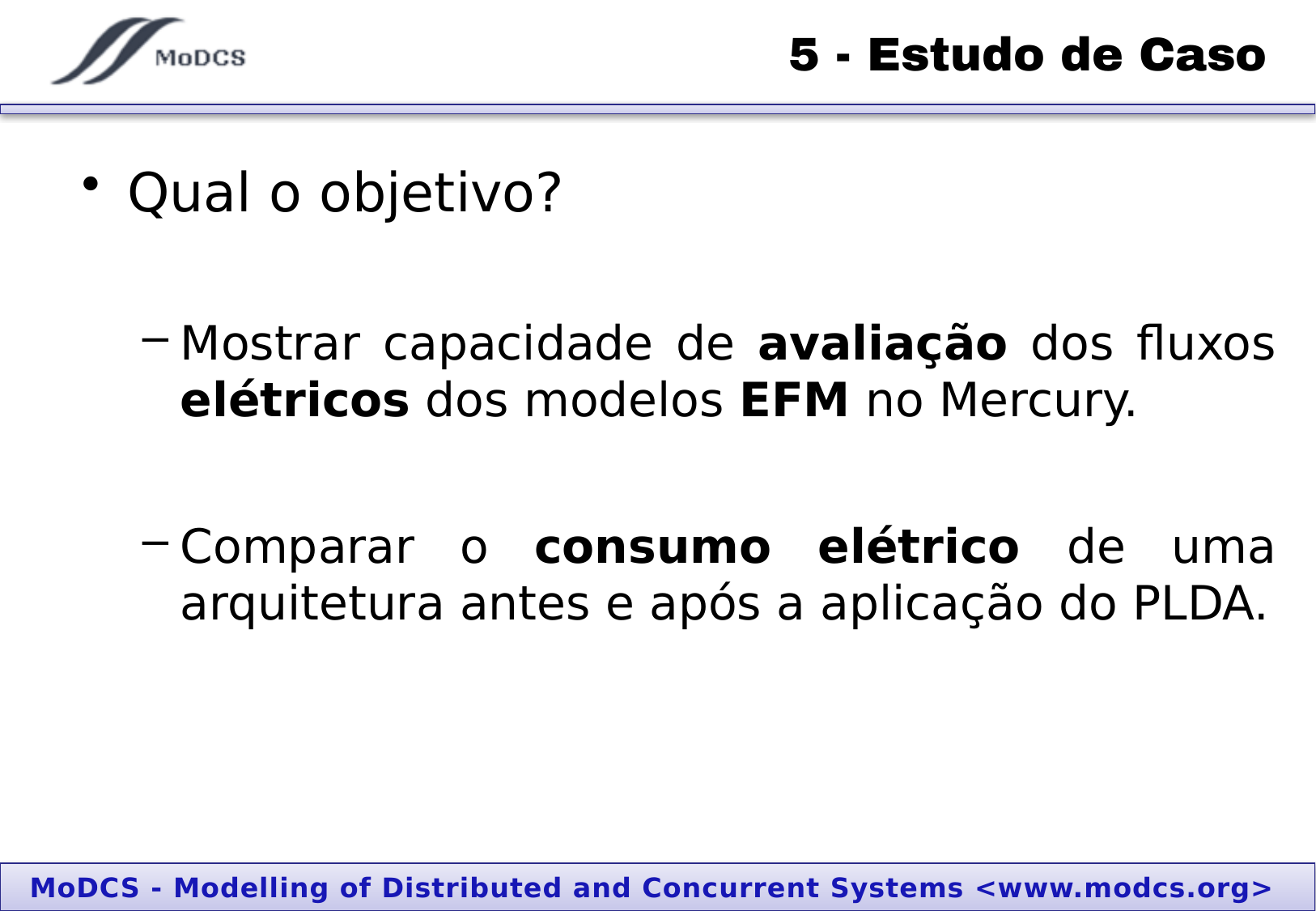

# 5 - Estudo de Caso
Qual o objetivo?

Mostrar capacidade de avaliação dos fluxos elétricos dos modelos EFM no Mercury.

Comparar o consumo elétrico de uma arquitetura antes e após a aplicação do PLDA.